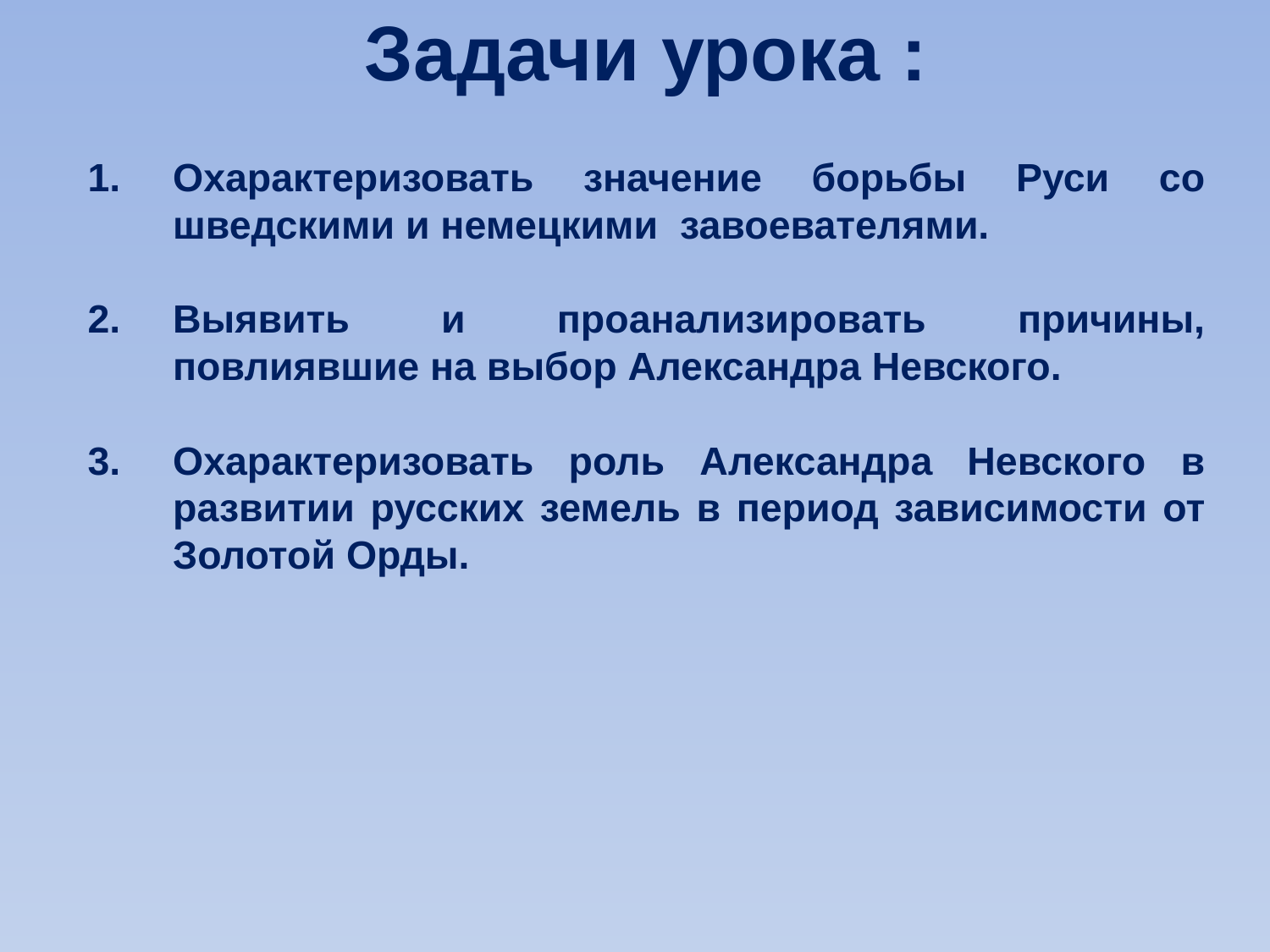

# Задачи урока :
Охарактеризовать значение борьбы Руси со шведскими и немецкими  завоевателями.

Выявить и проанализировать причины, повлиявшие на выбор Александра Невского.

Охарактеризовать роль Александра Невского в развитии русских земель в период зависимости от Золотой Орды.